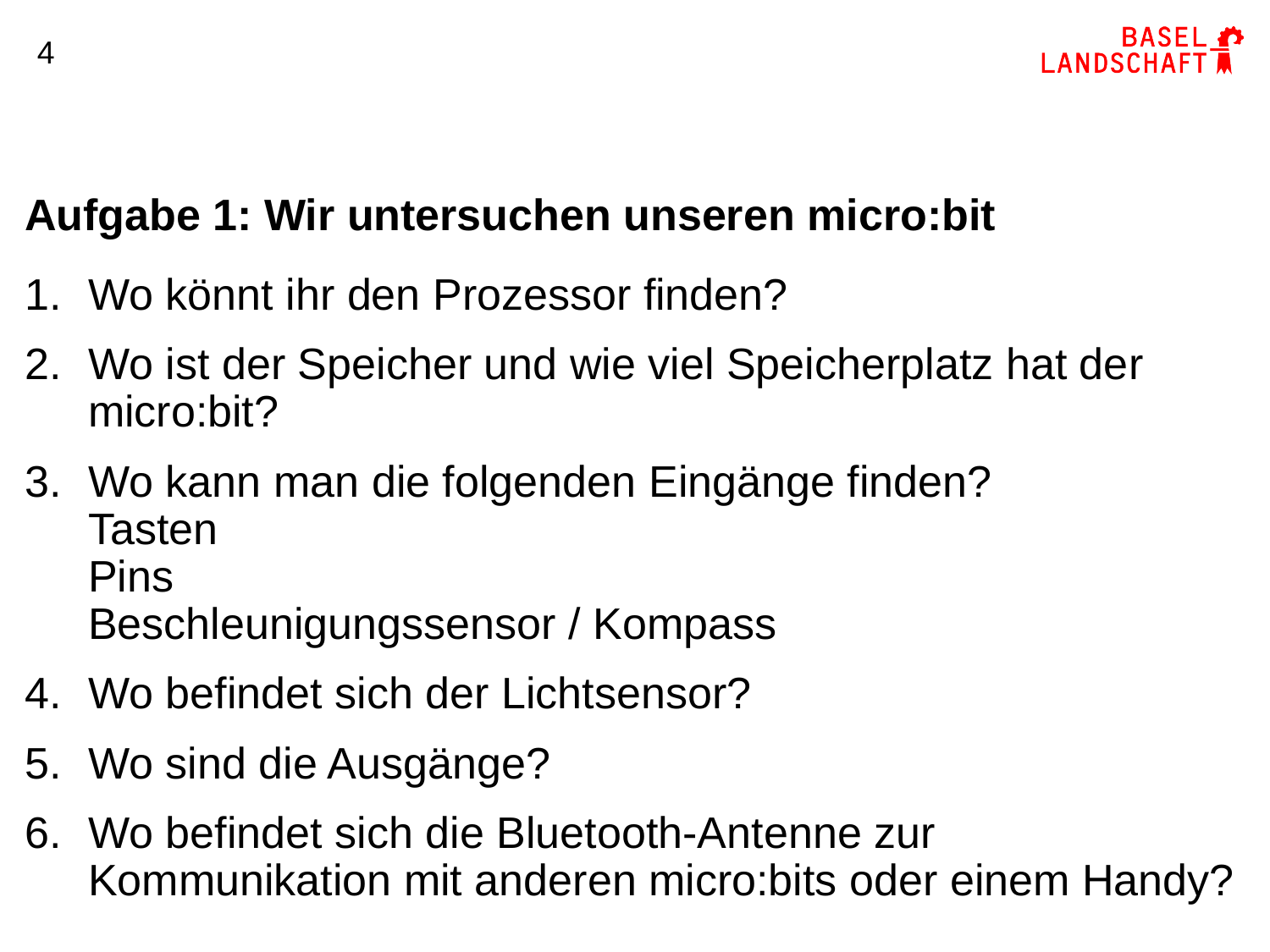

4
# Aufgabe 1: Wir untersuchen unseren micro:bit
Wo könnt ihr den Prozessor finden?
Wo ist der Speicher und wie viel Speicherplatz hat der micro:bit?
Wo kann man die folgenden Eingänge finden?
Tasten
Pins
Beschleunigungssensor / Kompass
Wo befindet sich der Lichtsensor?
Wo sind die Ausgänge?
Wo befindet sich die Bluetooth-Antenne zur Kommunikation mit anderen micro:bits oder einem Handy?